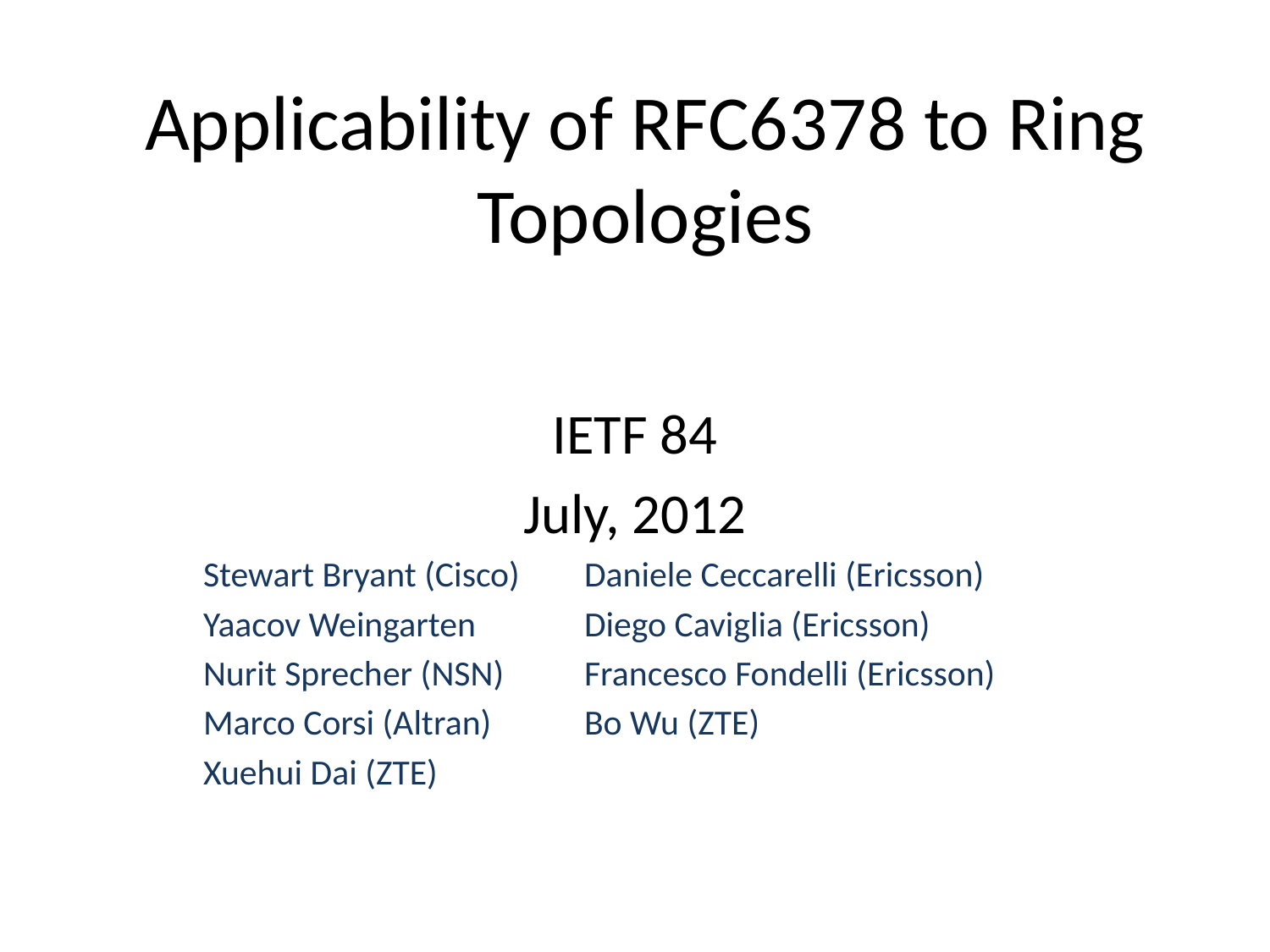

# Applicability of RFC6378 to Ring Topologies
IETF 84
July, 2012
Stewart Bryant (Cisco)	Daniele Ceccarelli (Ericsson)
Yaacov Weingarten	Diego Caviglia (Ericsson)
Nurit Sprecher (NSN)	Francesco Fondelli (Ericsson)
Marco Corsi (Altran)	Bo Wu (ZTE)
Xuehui Dai (ZTE)